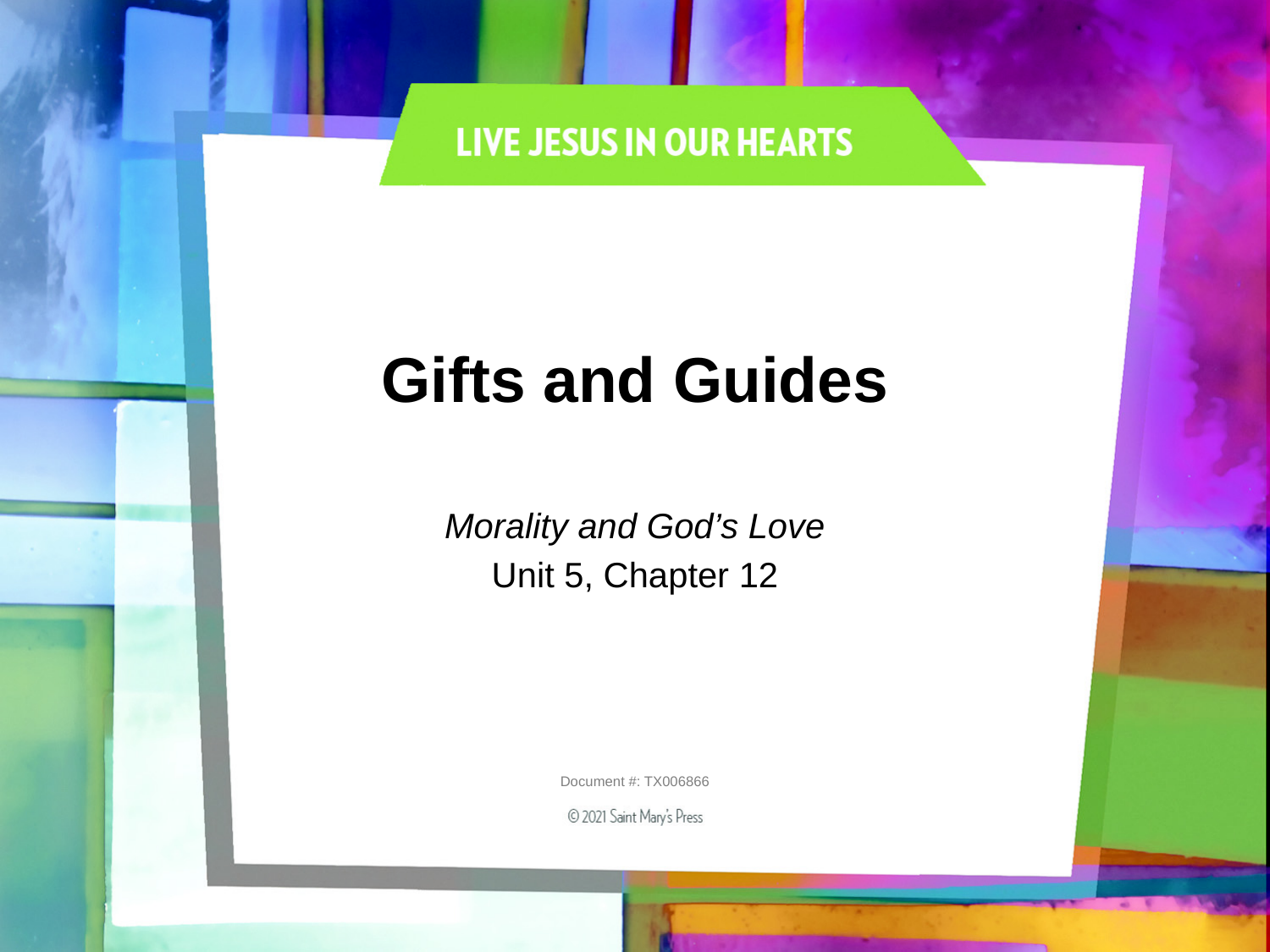

# Gifts and Guides
Morality and God’s Love
Unit 5, Chapter 12
Document #: TX006866